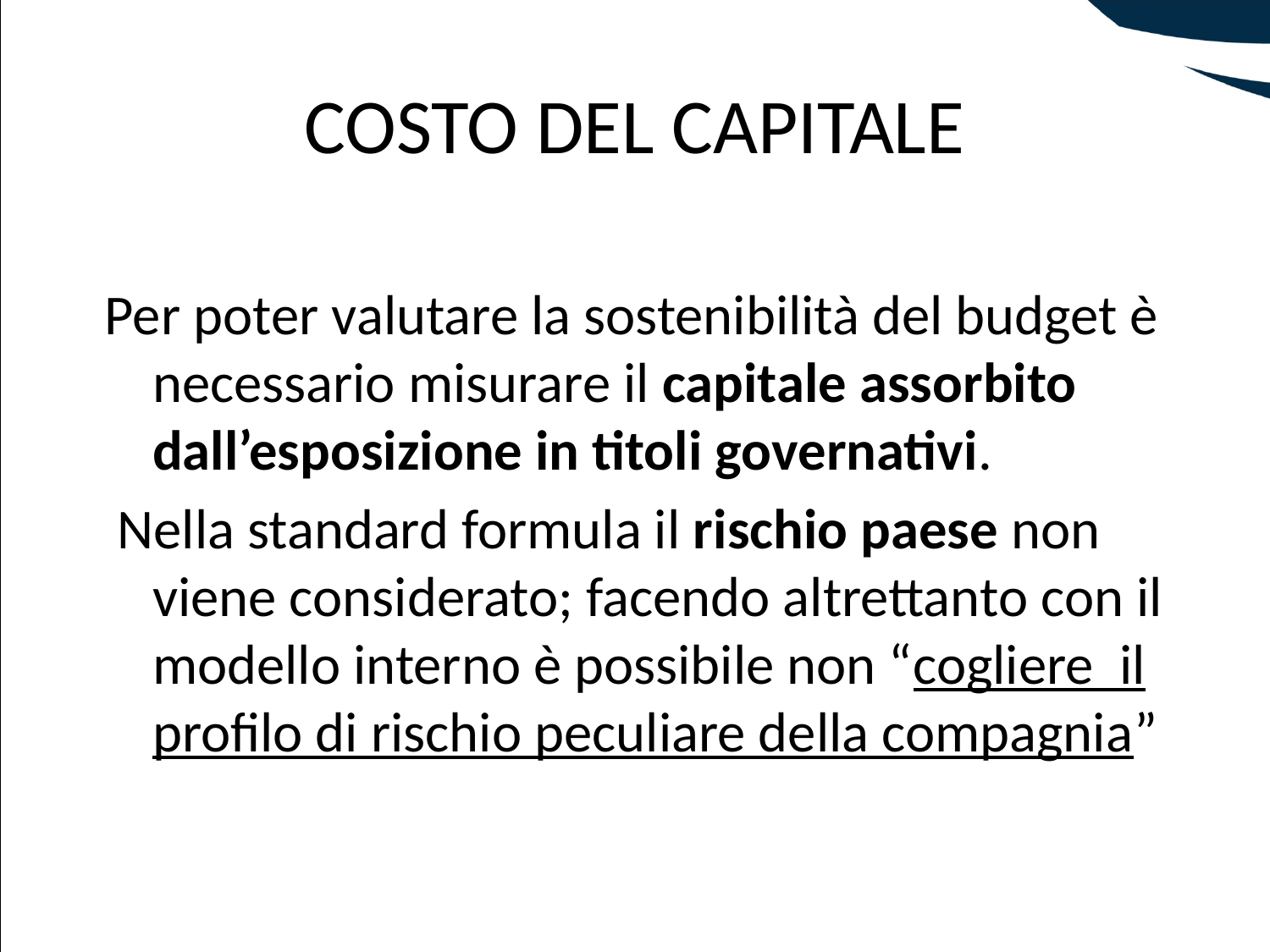

# COSTO DEL CAPITALE
Per poter valutare la sostenibilità del budget è necessario misurare il capitale assorbito dall’esposizione in titoli governativi.
 Nella standard formula il rischio paese non viene considerato; facendo altrettanto con il modello interno è possibile non “cogliere  il profilo di rischio peculiare della compagnia”